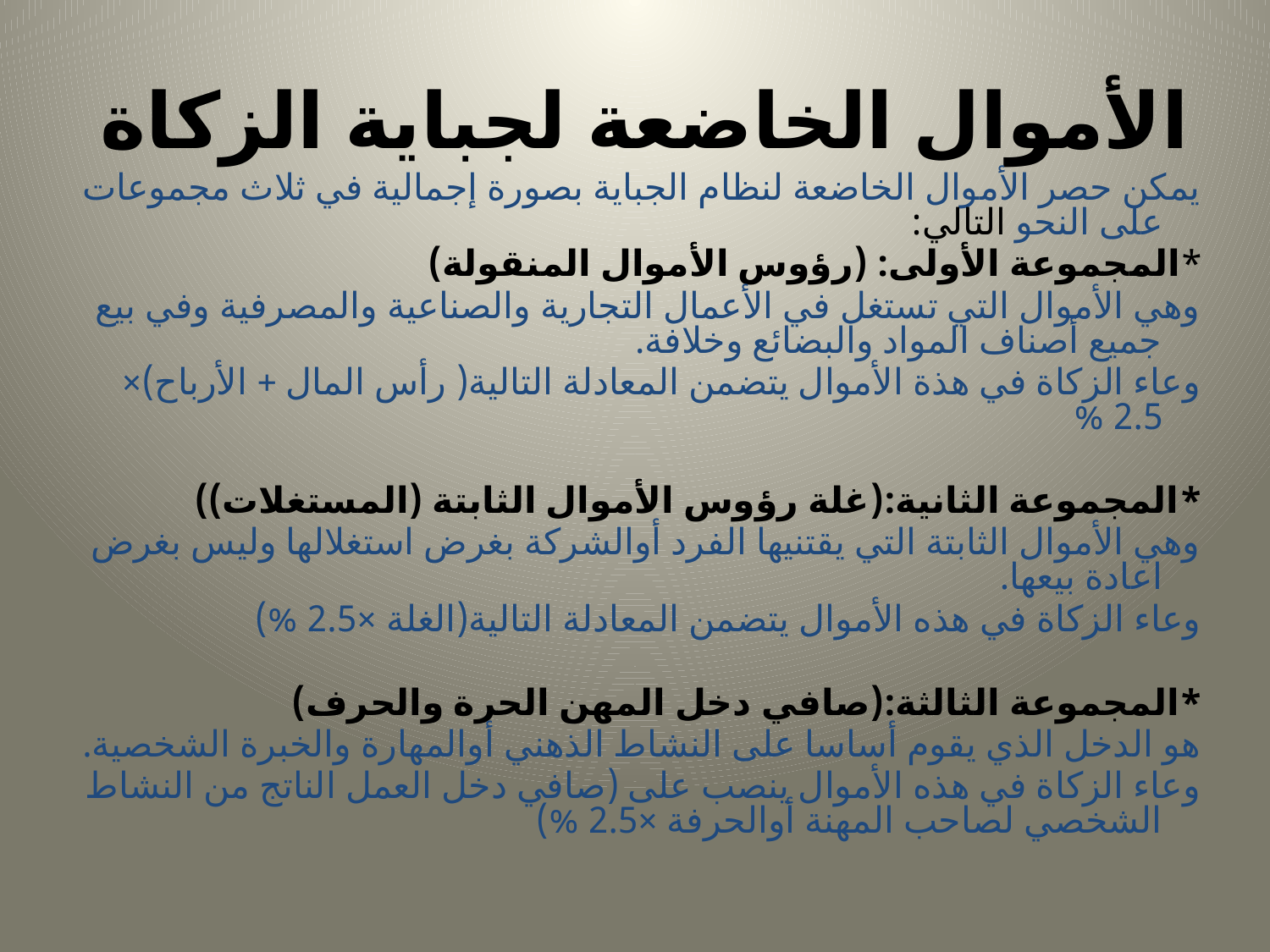

# الأموال الخاضعة لجباية الزكاة
يمكن حصر الأموال الخاضعة لنظام الجباية بصورة إجمالية في ثلاث مجموعات على النحو التالي:
*المجموعة الأولى: (رؤوس الأموال المنقولة)
وهي الأموال التي تستغل في الأعمال التجارية والصناعية والمصرفية وفي بيع جميع أصناف المواد والبضائع وخلافة.
وعاء الزكاة في هذة الأموال يتضمن المعادلة التالية( رأس المال + الأرباح)× 2.5 %

*المجموعة الثانية:(غلة رؤوس الأموال الثابتة (المستغلات))
وهي الأموال الثابتة التي يقتنيها الفرد أوالشركة بغرض استغلالها وليس بغرض اعادة بيعها.
وعاء الزكاة في هذه الأموال يتضمن المعادلة التالية(الغلة ×2.5 %)

*المجموعة الثالثة:(صافي دخل المهن الحرة والحرف)
هو الدخل الذي يقوم أساسا على النشاط الذهني أوالمهارة والخبرة الشخصية.
وعاء الزكاة في هذه الأموال ينصب على (صافي دخل العمل الناتج من النشاط الشخصي لصاحب المهنة أوالحرفة ×2.5 %)